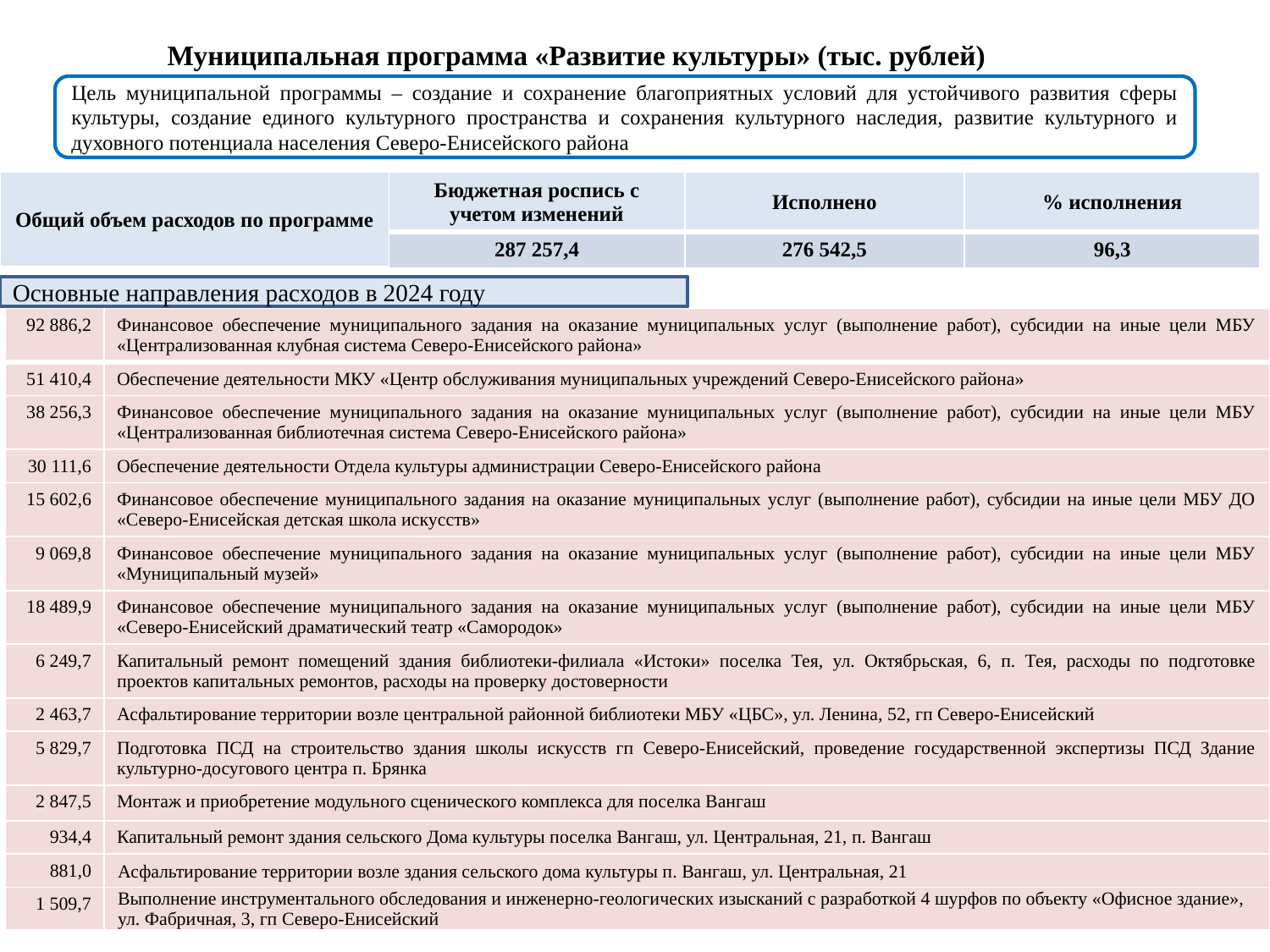

Муниципальная программа «Развитие культуры» (тыс. рублей)
Цель муниципальной программы – создание и сохранение благоприятных условий для устойчивого развития сферы культуры, создание единого культурного пространства и сохранения культурного наследия, развитие культурного и духовного потенциала населения Северо-Енисейского района
| Общий объем расходов по программе | Бюджетная роспись с учетом изменений | Исполнено | % исполнения |
| --- | --- | --- | --- |
|  | 287 257,4 | 276 542,5 | 96,3 |
Основные направления расходов в 2024 году

| 92 886,2 | Финансовое обеспечение муниципального задания на оказание муниципальных услуг (выполнение работ), субсидии на иные цели МБУ «Централизованная клубная система Северо-Енисейского района» |
| --- | --- |
| 51 410,4 | Обеспечение деятельности МКУ «Центр обслуживания муниципальных учреждений Северо-Енисейского района» |
| 38 256,3 | Финансовое обеспечение муниципального задания на оказание муниципальных услуг (выполнение работ), субсидии на иные цели МБУ «Централизованная библиотечная система Северо-Енисейского района» |
| 30 111,6 | Обеспечение деятельности Отдела культуры администрации Северо-Енисейского района |
| 15 602,6 | Финансовое обеспечение муниципального задания на оказание муниципальных услуг (выполнение работ), субсидии на иные цели МБУ ДО «Северо-Енисейская детская школа искусств» |
| 9 069,8 | Финансовое обеспечение муниципального задания на оказание муниципальных услуг (выполнение работ), субсидии на иные цели МБУ «Муниципальный музей» |
| 18 489,9 | Финансовое обеспечение муниципального задания на оказание муниципальных услуг (выполнение работ), субсидии на иные цели МБУ «Северо-Енисейский драматический театр «Самородок» |
| 6 249,7 | Капитальный ремонт помещений здания библиотеки-филиала «Истоки» поселка Тея, ул. Октябрьская, 6, п. Тея, расходы по подготовке проектов капитальных ремонтов, расходы на проверку достоверности |
| 2 463,7 | Асфальтирование территории возле центральной районной библиотеки МБУ «ЦБС», ул. Ленина, 52, гп Северо-Енисейский |
| 5 829,7 | Подготовка ПСД на строительство здания школы искусств гп Северо-Енисейский, проведение государственной экспертизы ПСД Здание культурно-досугового центра п. Брянка |
| 2 847,5 | Монтаж и приобретение модульного сценического комплекса для поселка Вангаш |
| 934,4 | Капитальный ремонт здания сельского Дома культуры поселка Вангаш, ул. Центральная, 21, п. Вангаш |
| 881,0 | Асфальтирование территории возле здания сельского дома культуры п. Вангаш, ул. Центральная, 21 |
| 1 509,7 | Выполнение инструментального обследования и инженерно-геологических изысканий с разработкой 4 шурфов по объекту «Офисное здание», ул. Фабричная, 3, гп Северо-Енисейский |